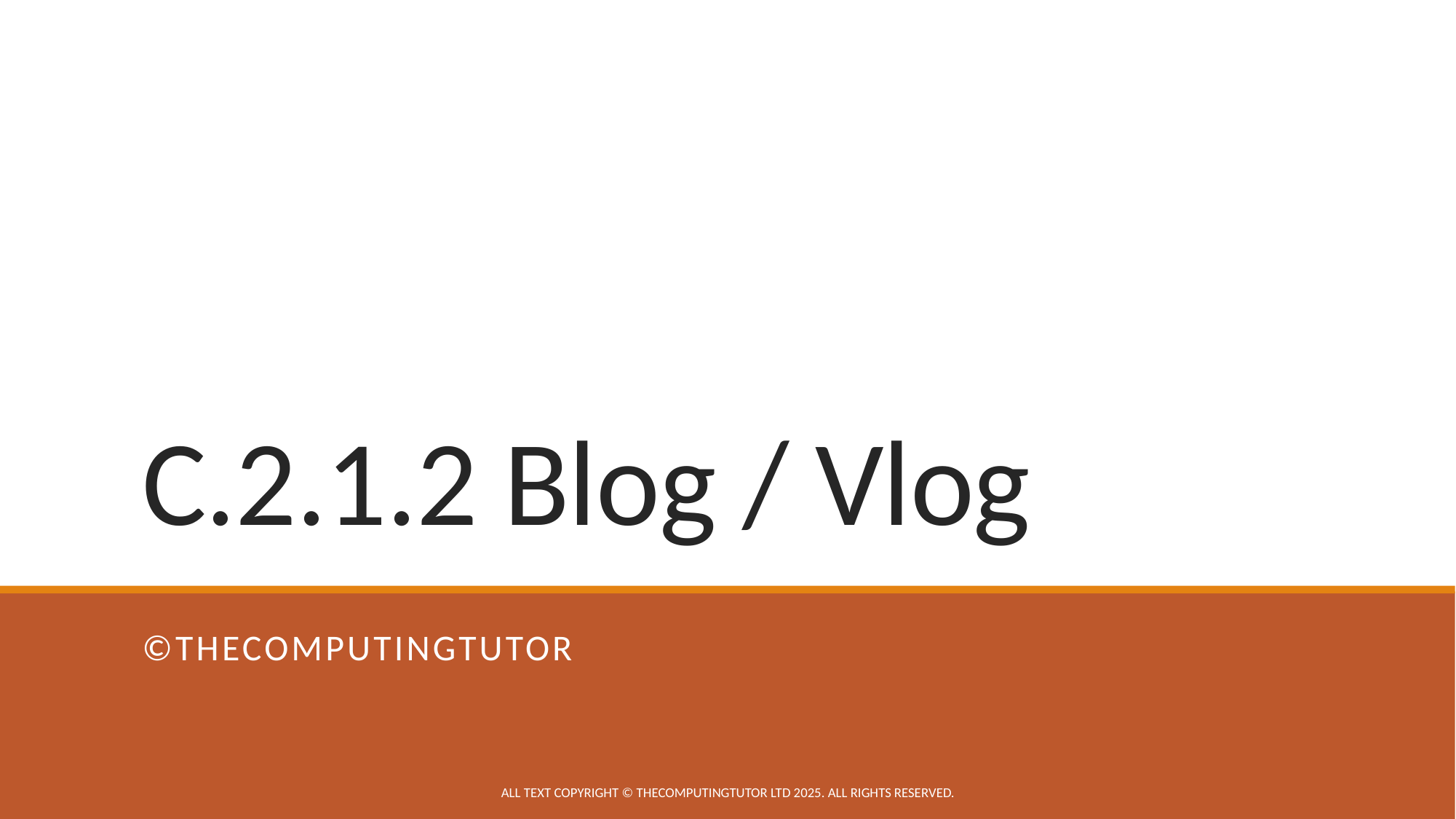

# C.2.1.2 Blog / Vlog

©TheComputingTutor

All text copyright © TheComputingTutor Ltd 2025. All rights Reserved.